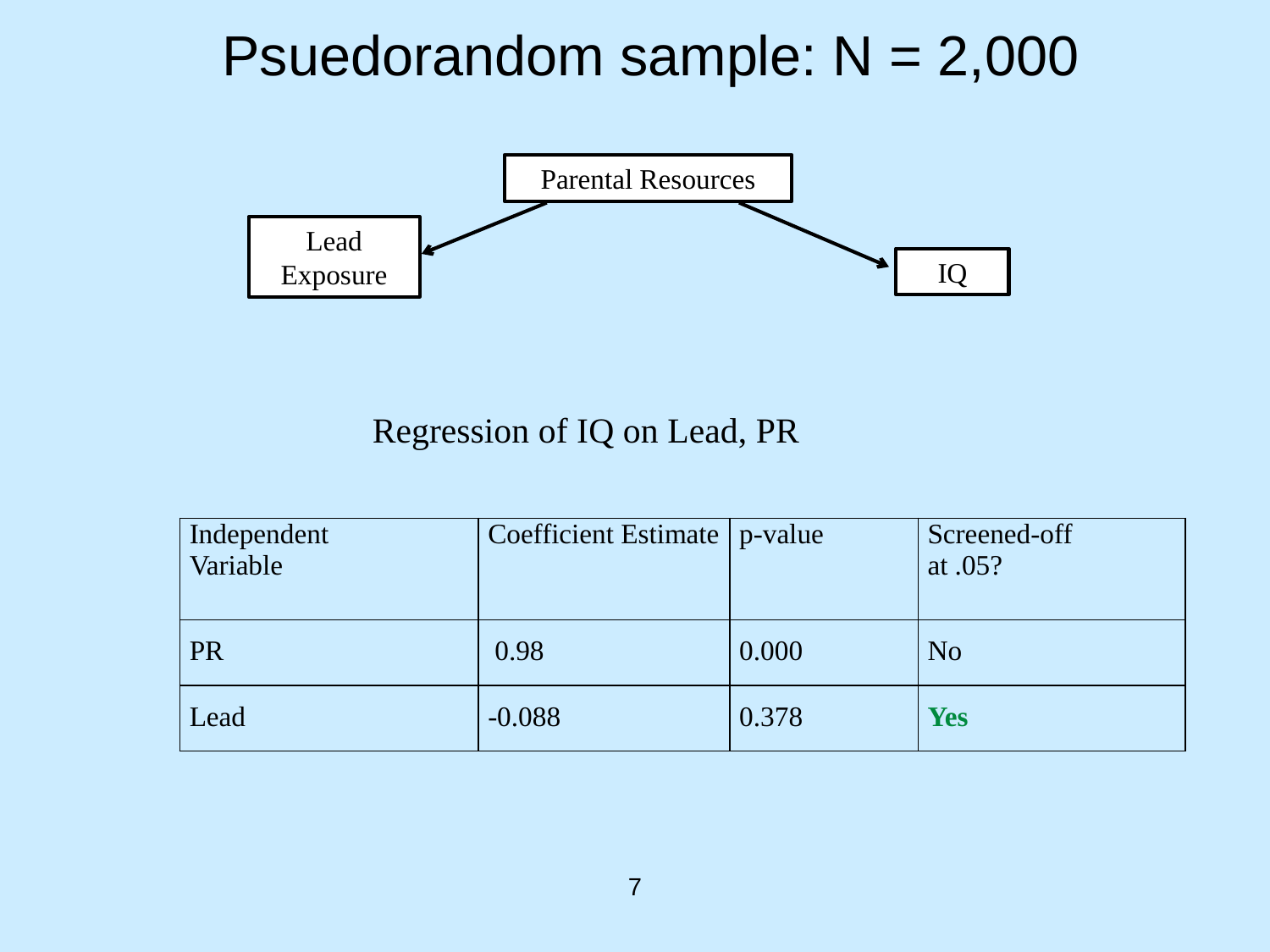

# Psuedorandom sample: N = 2,000
Parental Resources
Lead
Exposure
IQ
Regression of IQ on Lead, PR
| Independent Variable | Coefficient Estimate | p-value | Screened-off at .05? |
| --- | --- | --- | --- |
| PR | 0.98 | 0.000 | No |
| Lead | -0.088 | 0.378 | Yes |
7